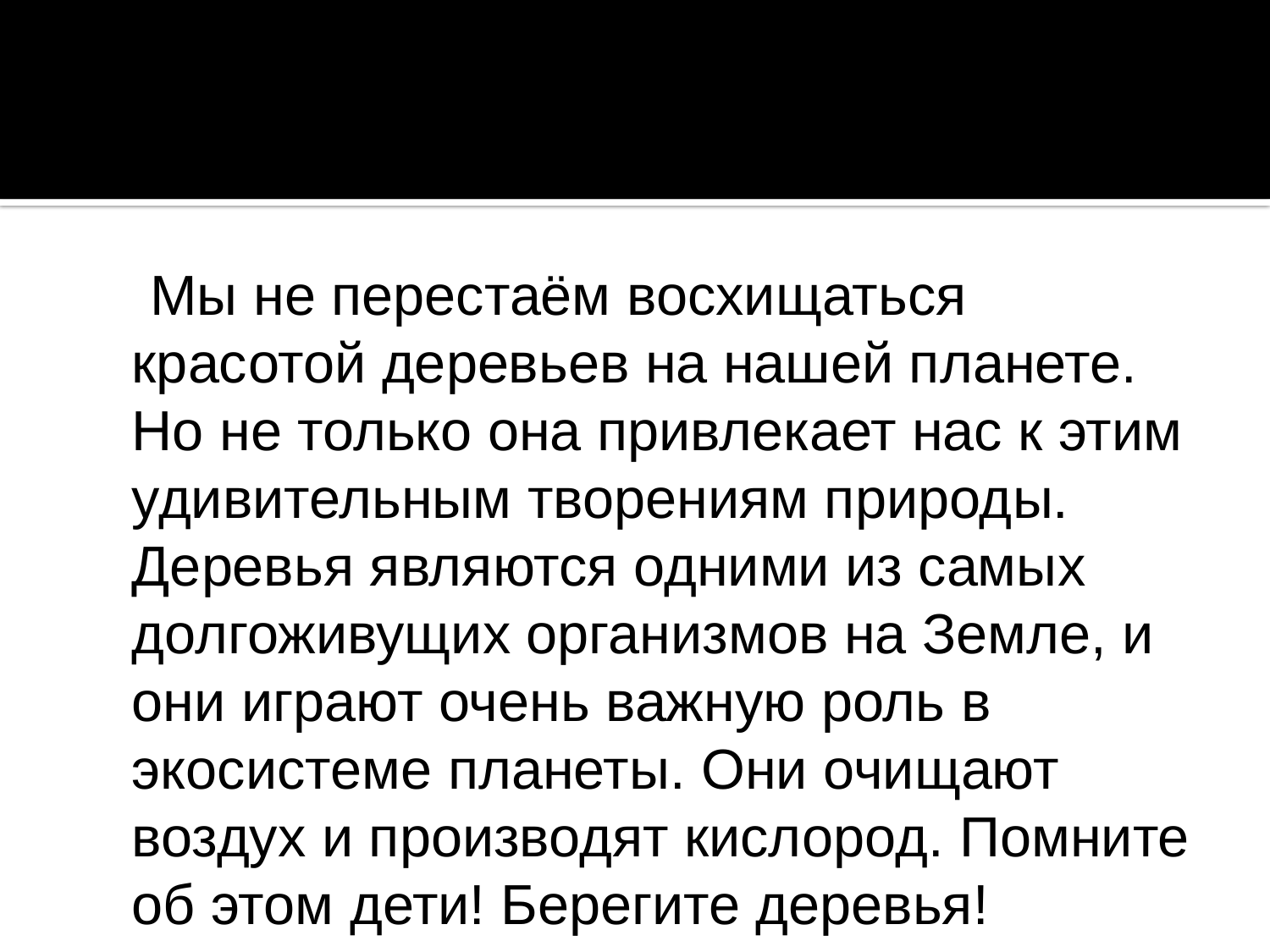

#
    Мы не перестаём восхищаться красотой деревьев на нашей планете. Но не только она привлекает нас к этим удивительным творениям природы. Деревья являются одними из самых долгоживущих организмов на Земле, и они играют очень важную роль в экосистеме планеты. Они очищают воздух и производят кислород. Помните об этом дети! Берегите деревья!